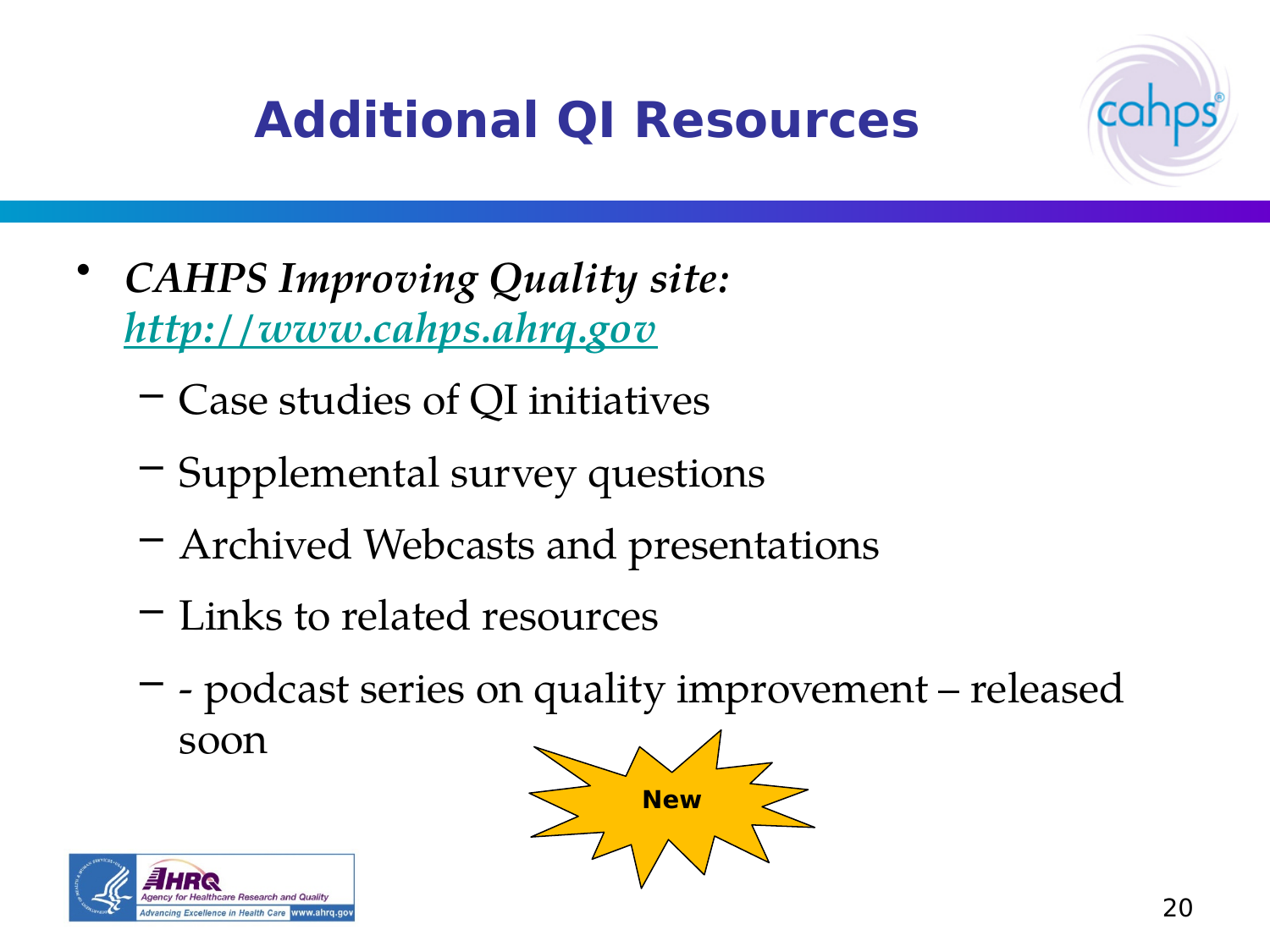

# Additional QI Resources
CAHPS Improving Quality site:  http://www.cahps.ahrq.gov
Case studies of QI initiatives
Supplemental survey questions
Archived Webcasts and presentations
Links to related resources
- podcast series on quality improvement – released soon

New
20